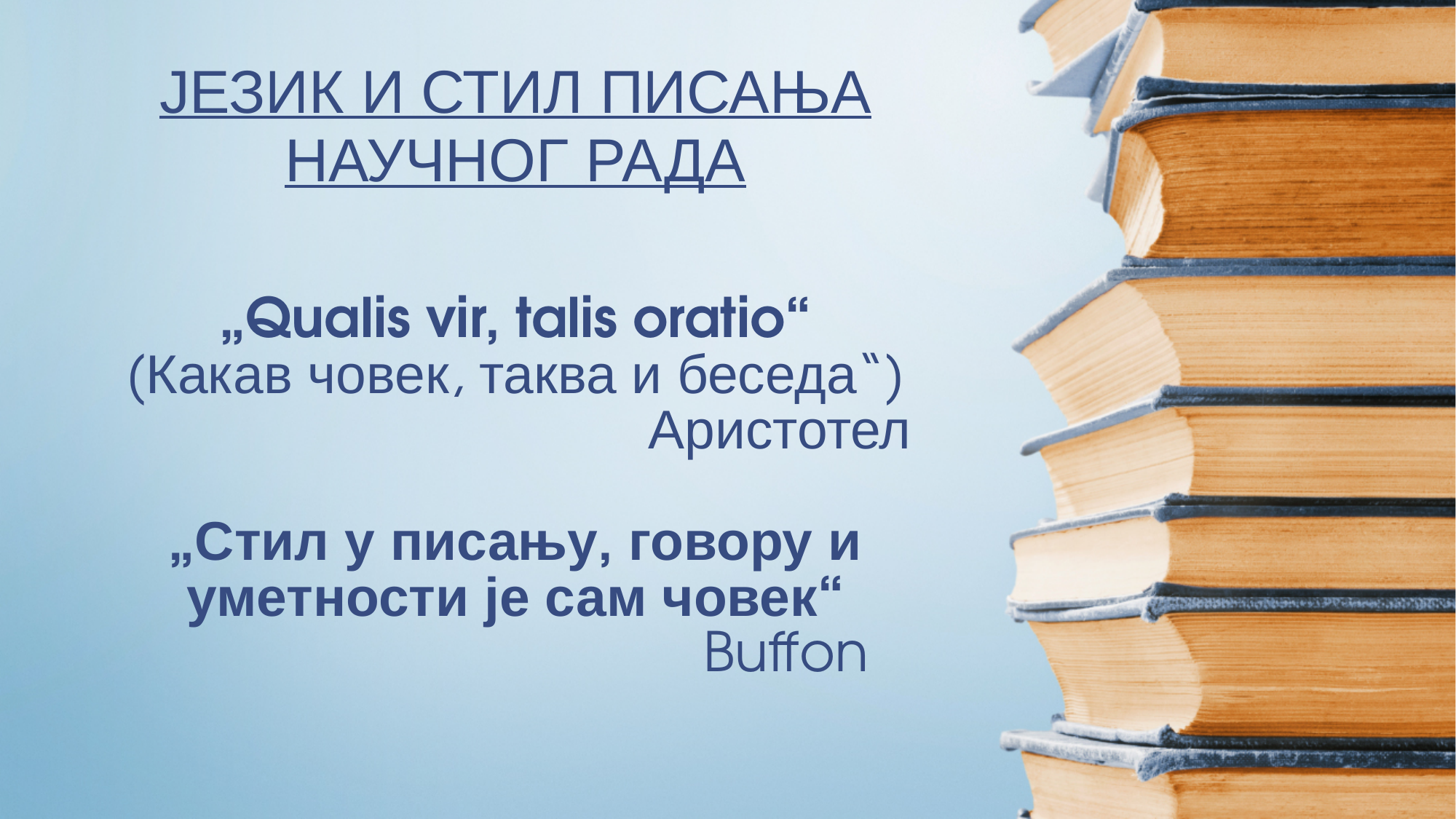

ЈЕЗИК И СТИЛ ПИСАЊА НАУЧНОГ РАДА
# „Qualis vir, talis oratio“ (Какав човек, таква и беседа“) Аристотел „Стил у писању, говору и уметности је сам човек“ Buffon